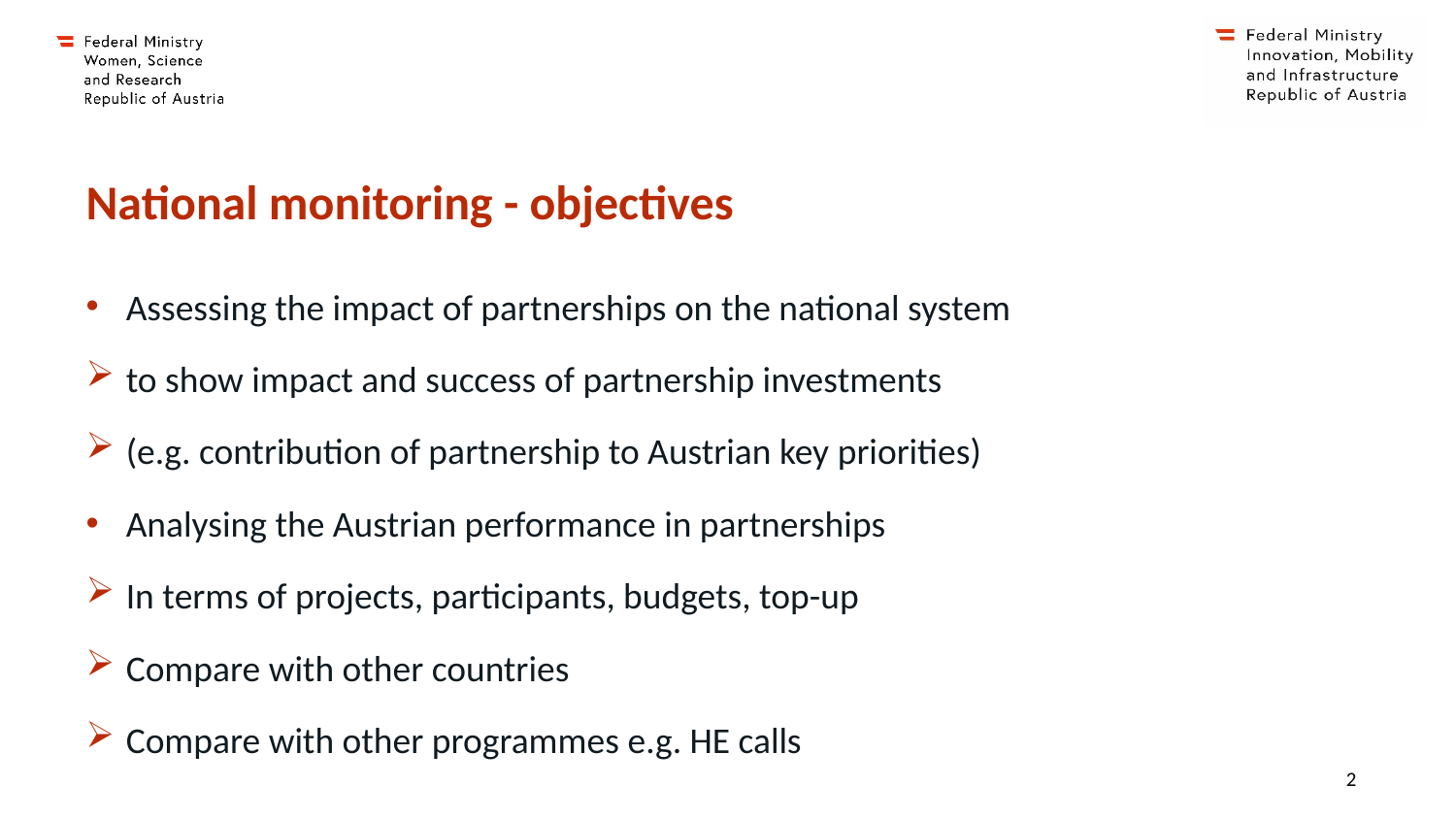

# National monitoring - objectives
Assessing the impact of partnerships on the national system
to show impact and success of partnership investments
(e.g. contribution of partnership to Austrian key priorities)
Analysing the Austrian performance in partnerships
In terms of projects, participants, budgets, top-up
Compare with other countries
Compare with other programmes e.g. HE calls
2